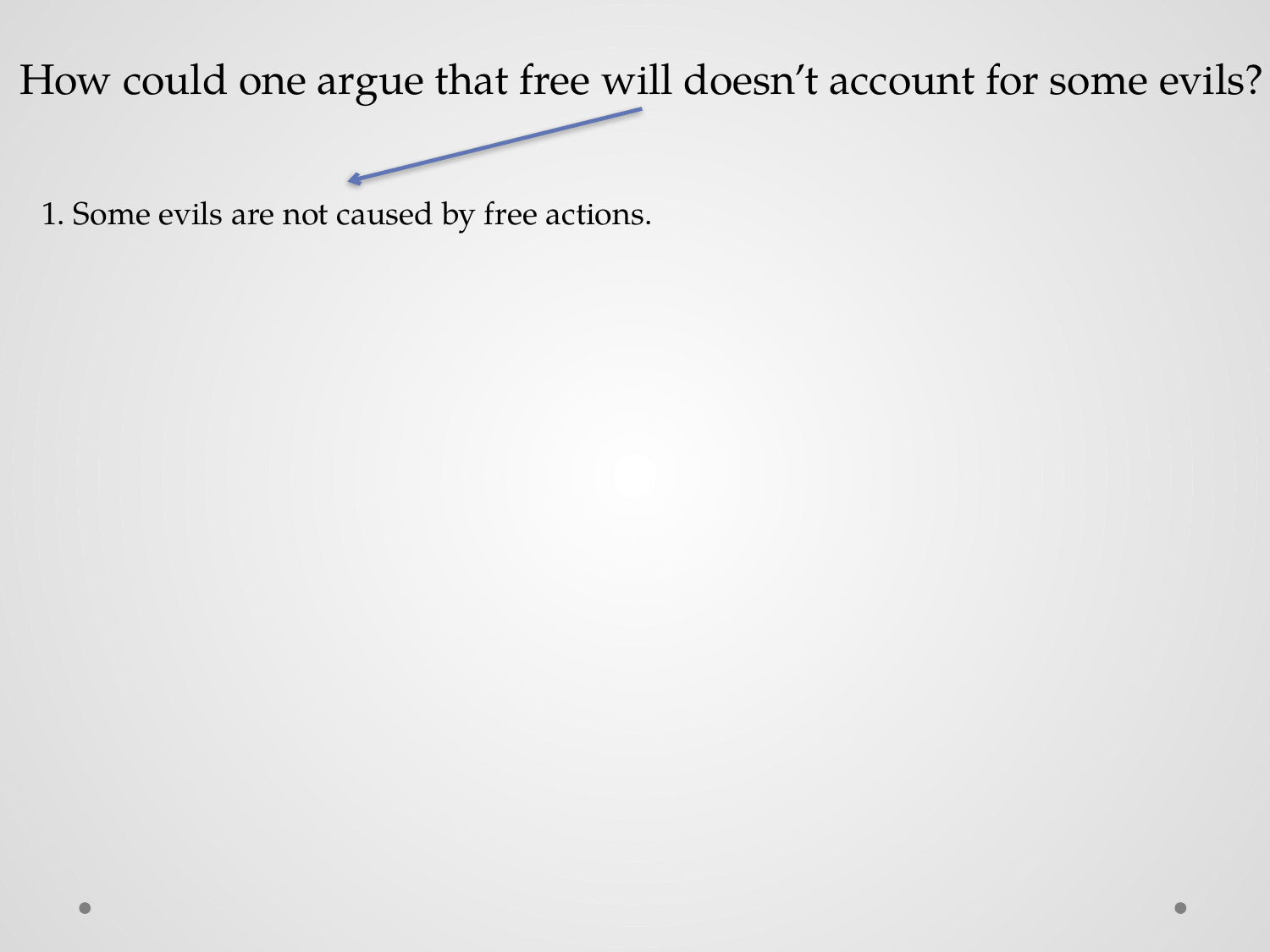

How could one argue that free will doesn’t account for some evils?
1. Some evils are not caused by free actions.